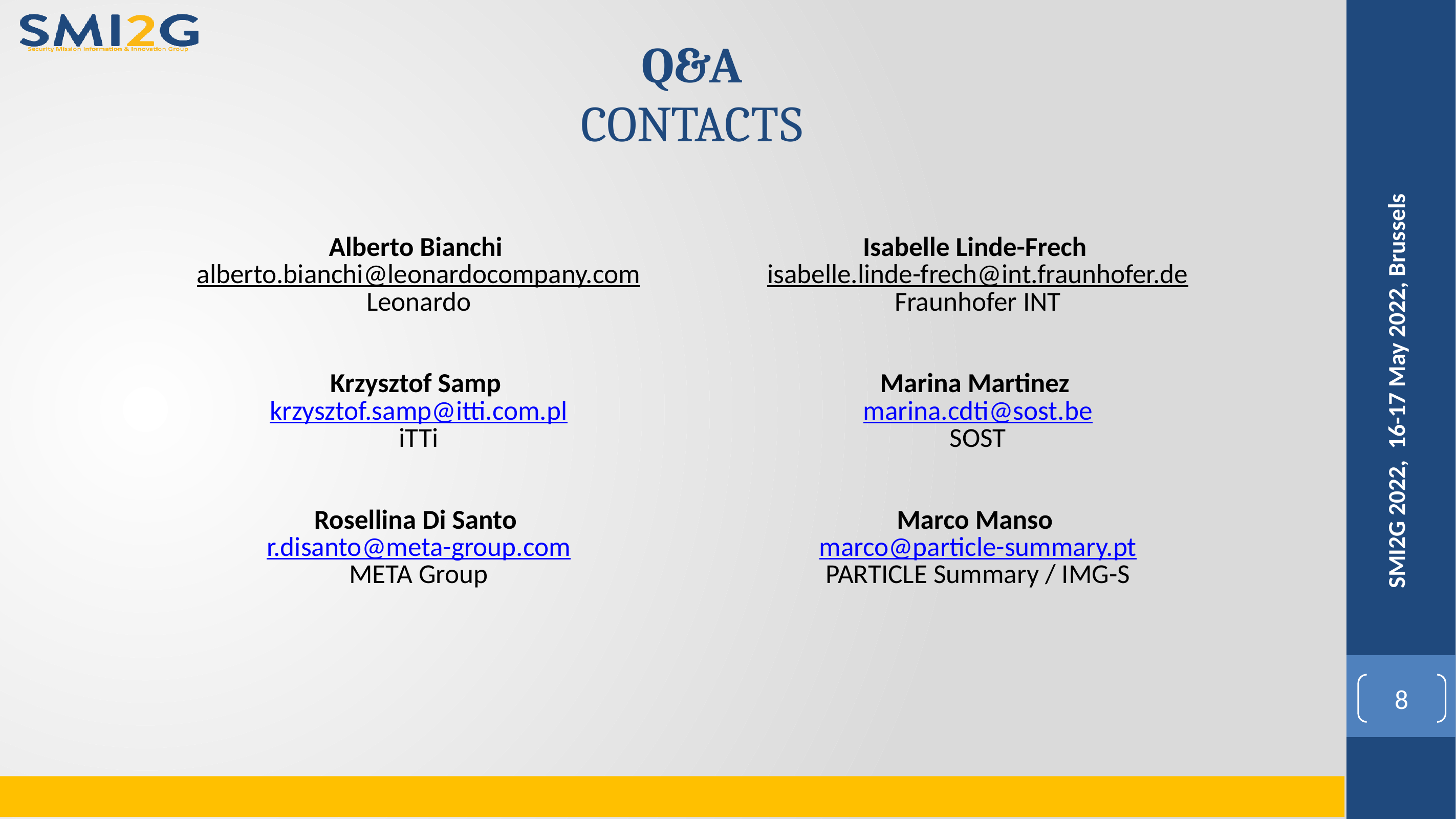

# Q&A Contacts
| Alberto Bianchi alberto.bianchi@leonardocompany.com Leonardo Krzysztof Samp krzysztof.samp@itti.com.pl iTTi Rosellina Di Santo r.disanto@meta-group.com META Group | Isabelle Linde-Frech isabelle.linde-frech@int.fraunhofer.de Fraunhofer INT Marina Martinez marina.cdti@sost.be SOST Marco Manso marco@particle-summary.pt PARTICLE Summary / IMG-S |
| --- | --- |
SMI2G 2022,  16-17 May 2022, Brussels
8